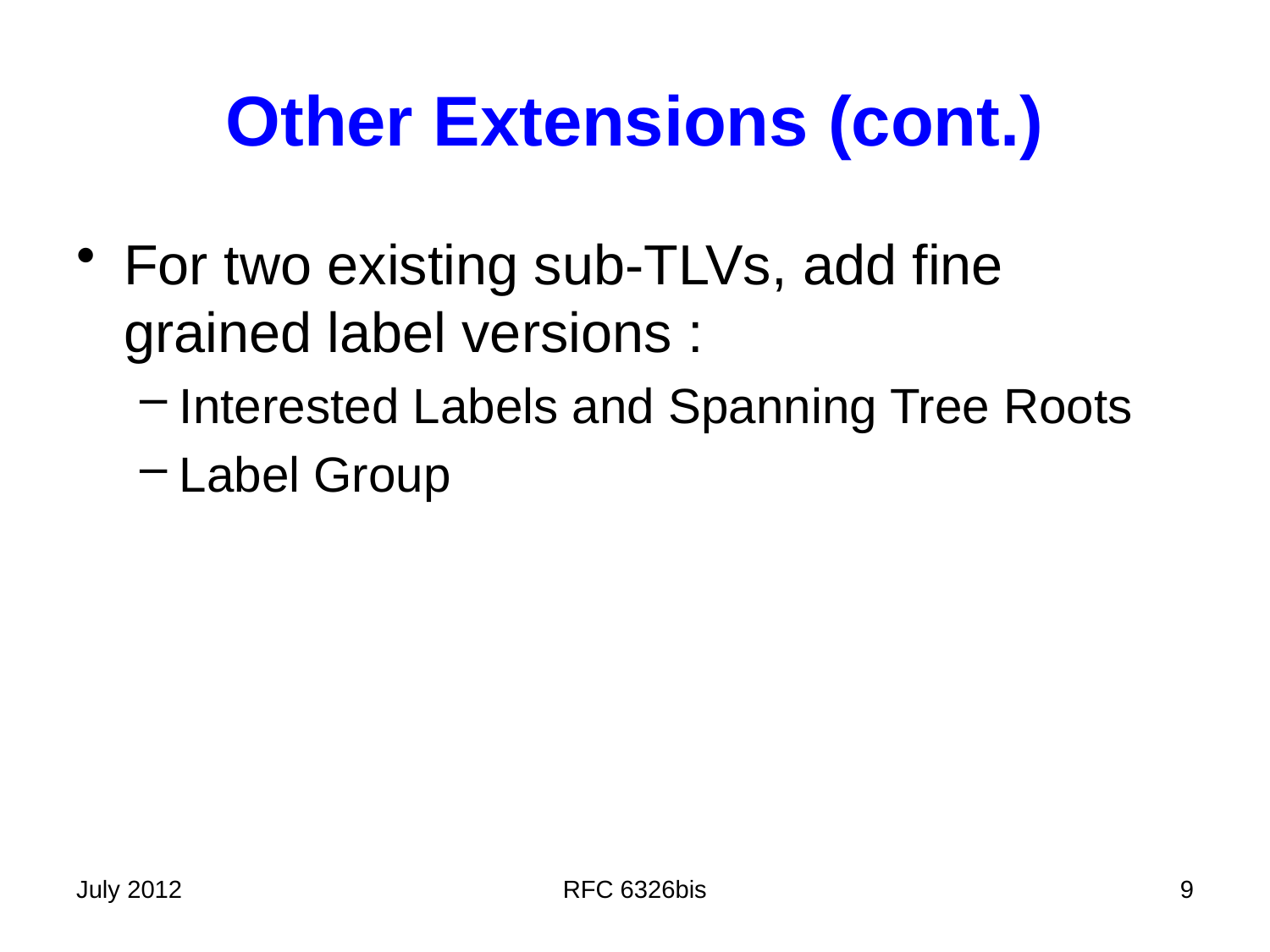

# Other Extensions (cont.)
For two existing sub-TLVs, add fine grained label versions :
Interested Labels and Spanning Tree Roots
Label Group

July 2012
RFC 6326bis
9